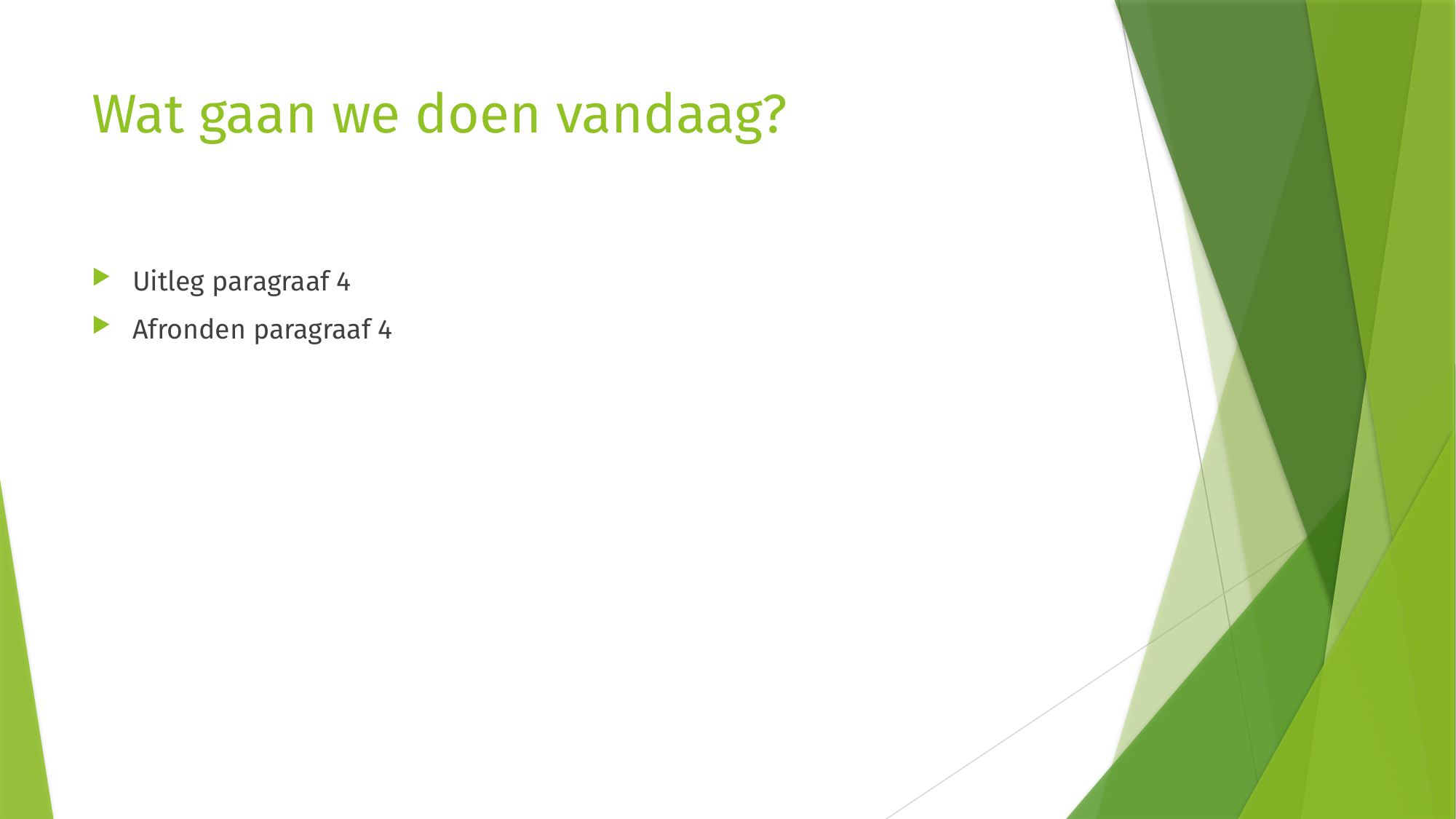

# Wat gaan we doen vandaag?
Uitleg paragraaf 4
Afronden paragraaf 4